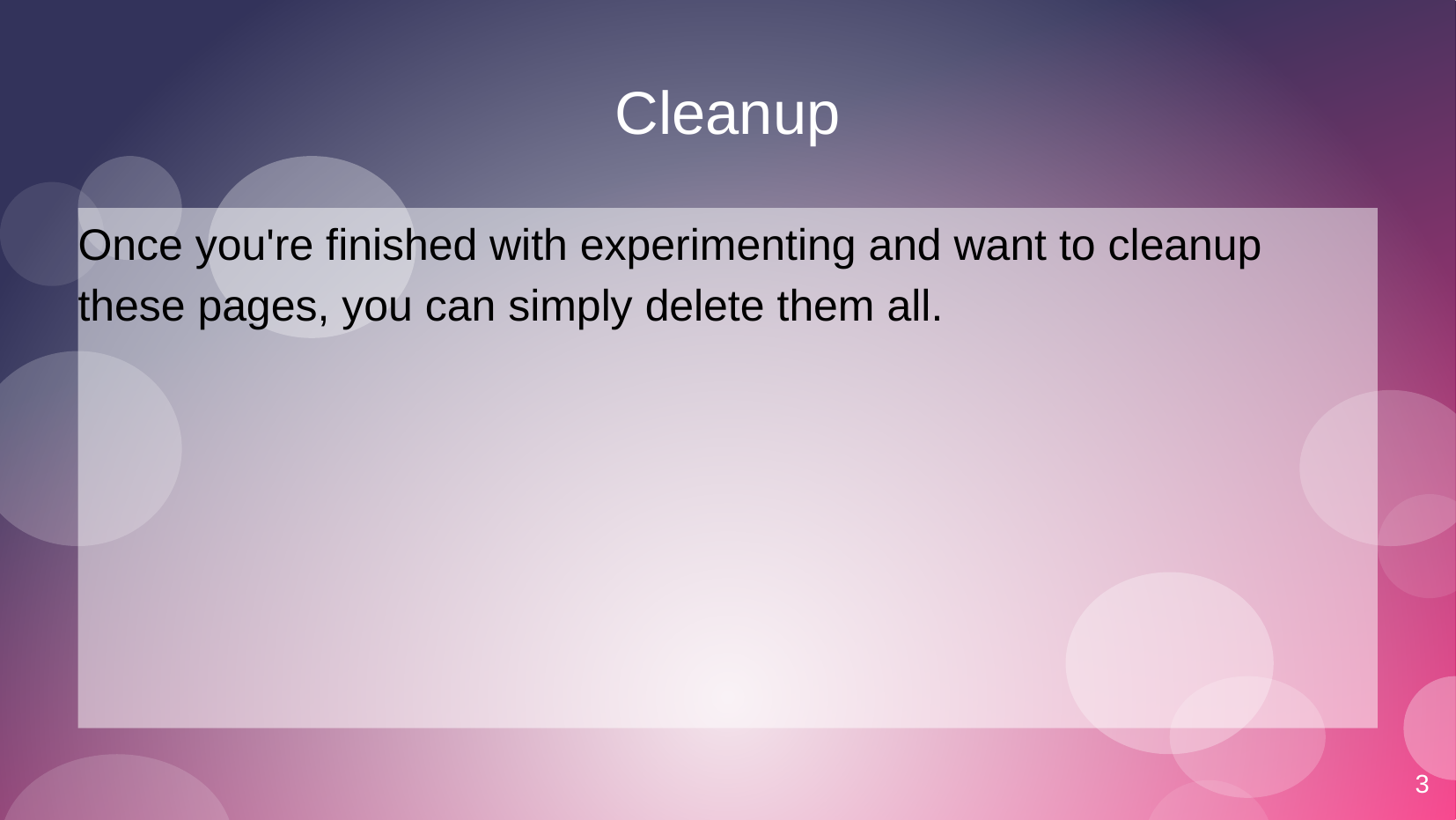

# Cleanup
Once you're finished with experimenting and want to cleanup these pages, you can simply delete them all.
3